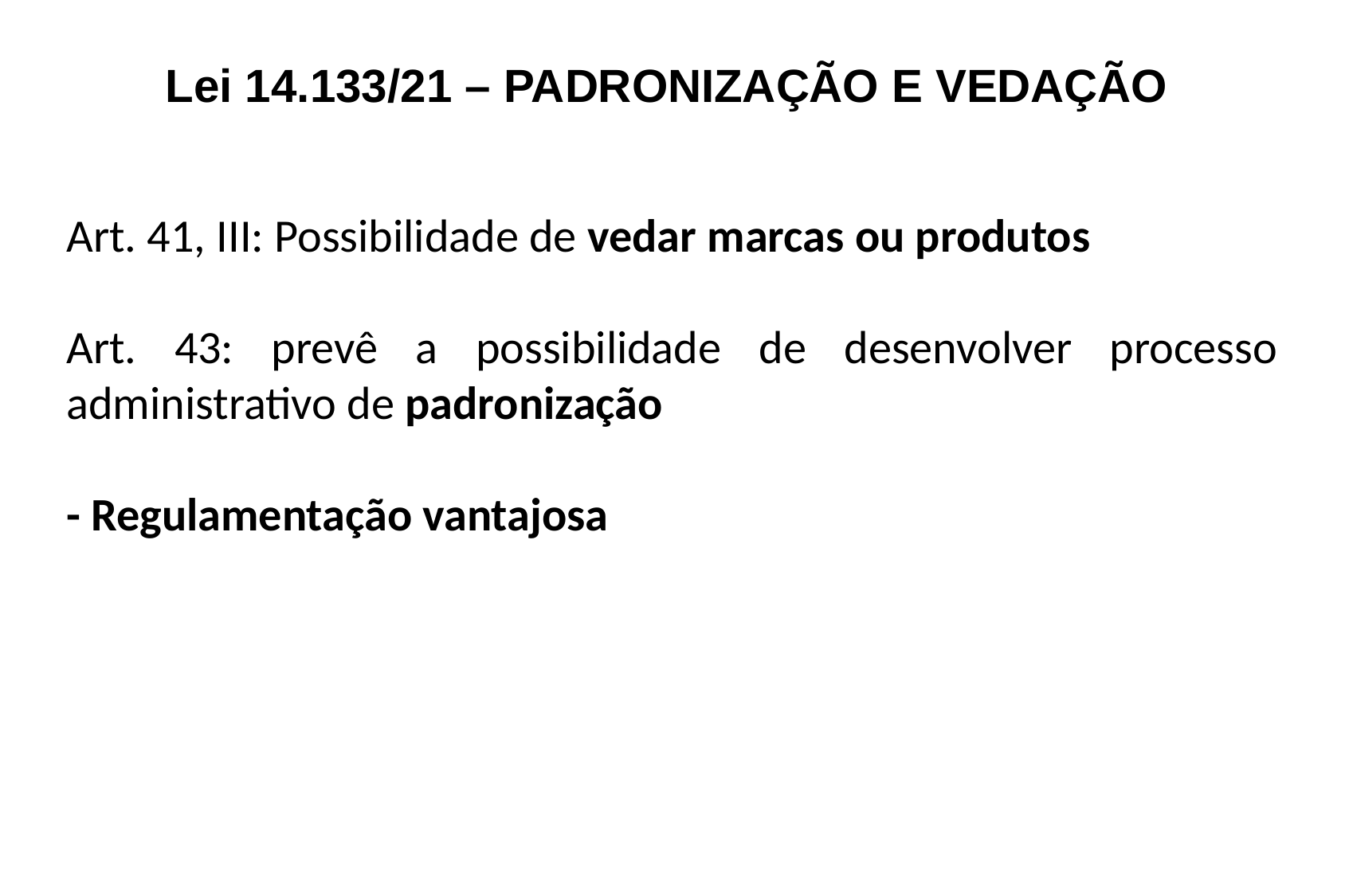

Lei 14.133/21 – PADRONIZAÇÃO E VEDAÇÃO
Art. 41, III: Possibilidade de vedar marcas ou produtos

Art. 43: prevê a possibilidade de desenvolver processo administrativo de padronização

- Regulamentação vantajosa